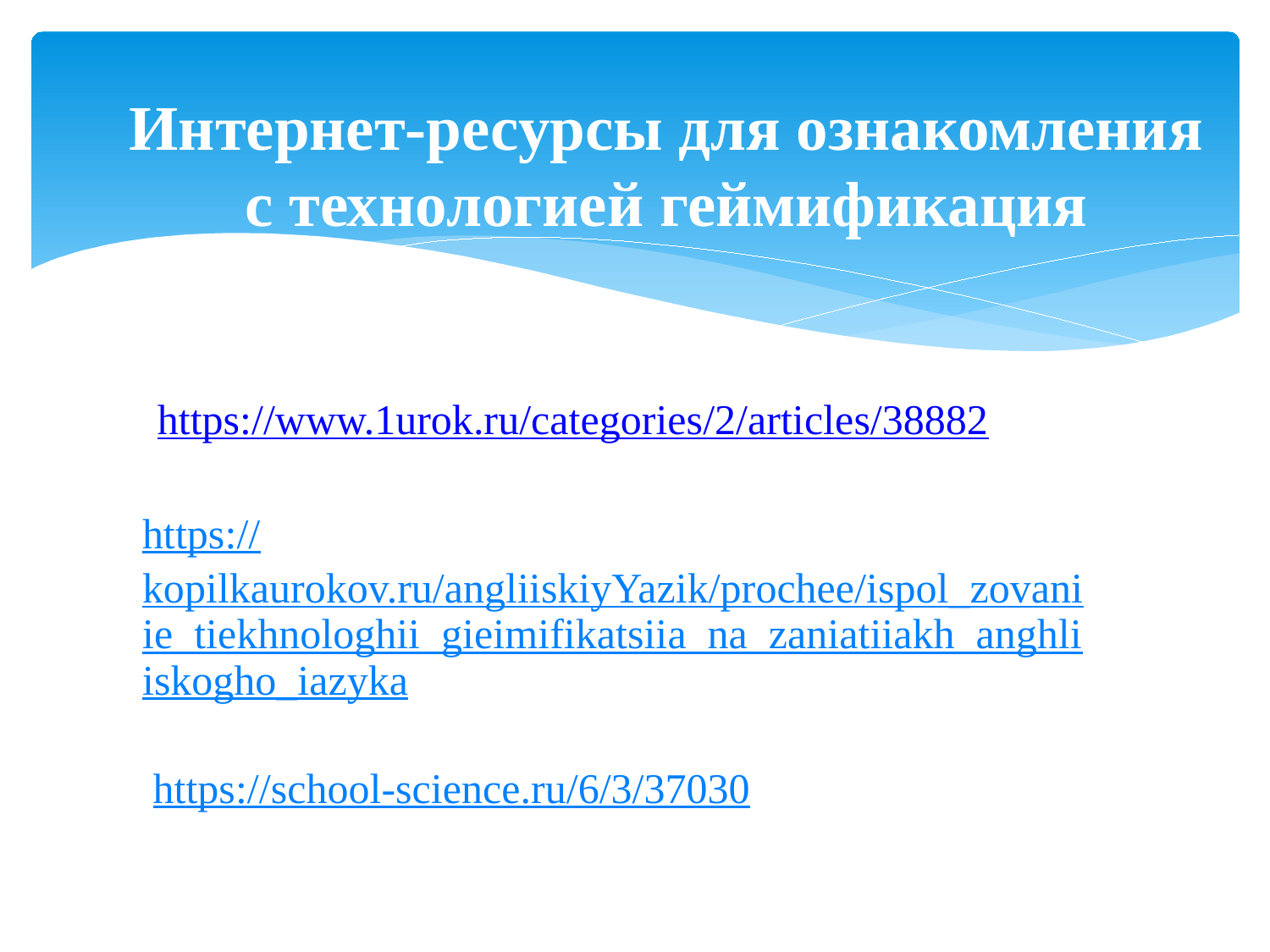

# Интернет-ресурсы для ознакомления с технологией геймификация
https://www.1urok.ru/categories/2/articles/38882

https://kopilkaurokov.ru/angliiskiyYazik/prochee/ispol_zovaniie_tiekhnologhii_gieimifikatsiia_na_zaniatiiakh_anghliiskogho_iazyka

 https://school-science.ru/6/3/37030